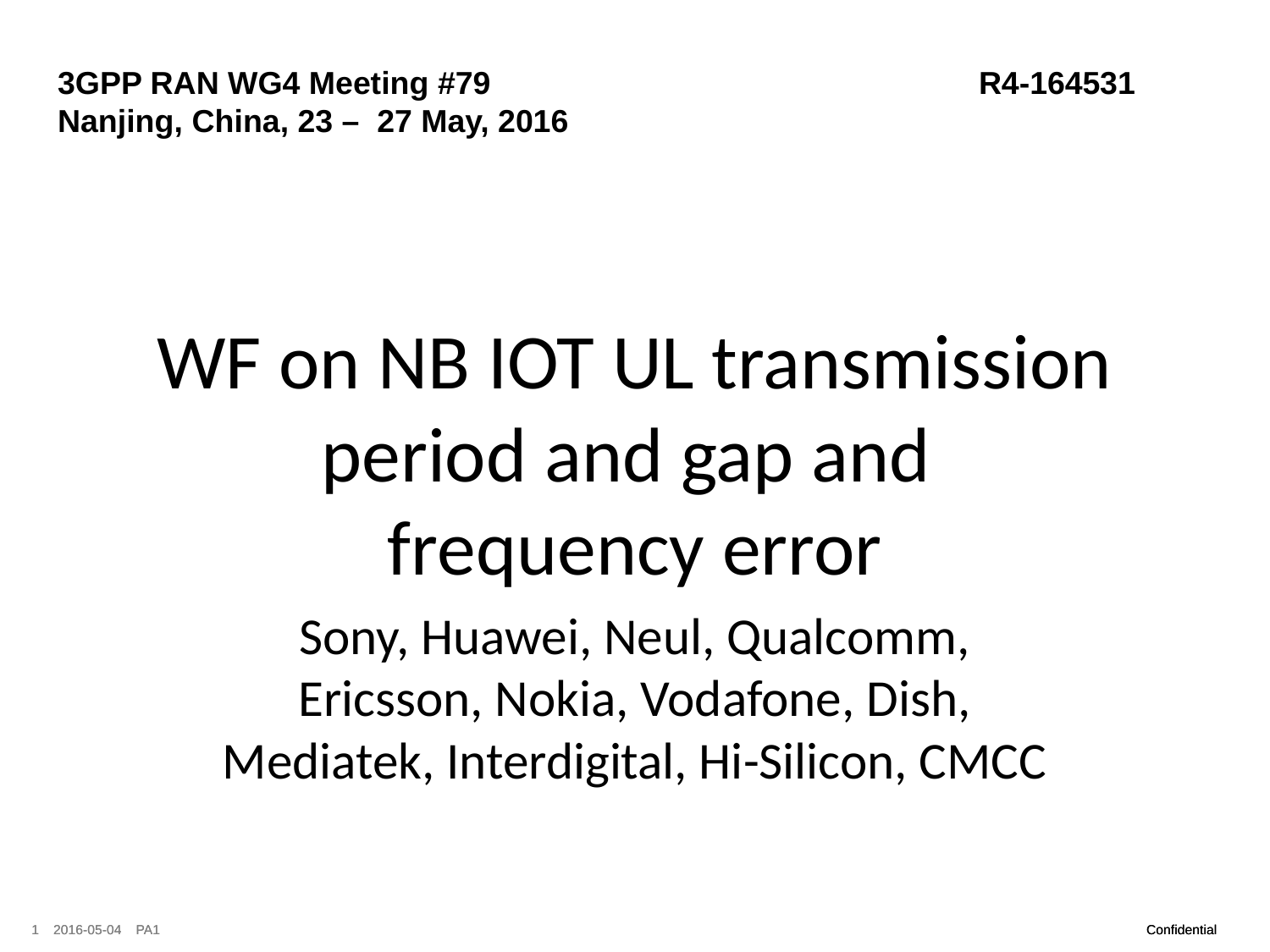

3GPP RAN WG4 Meeting #79	         			R4-164531
Nanjing, China, 23 –  27 May, 2016
# WF on NB IOT UL transmission period and gap and frequency error
Sony, Huawei, Neul, Qualcomm, Ericsson, Nokia, Vodafone, Dish, Mediatek, Interdigital, Hi-Silicon, CMCC